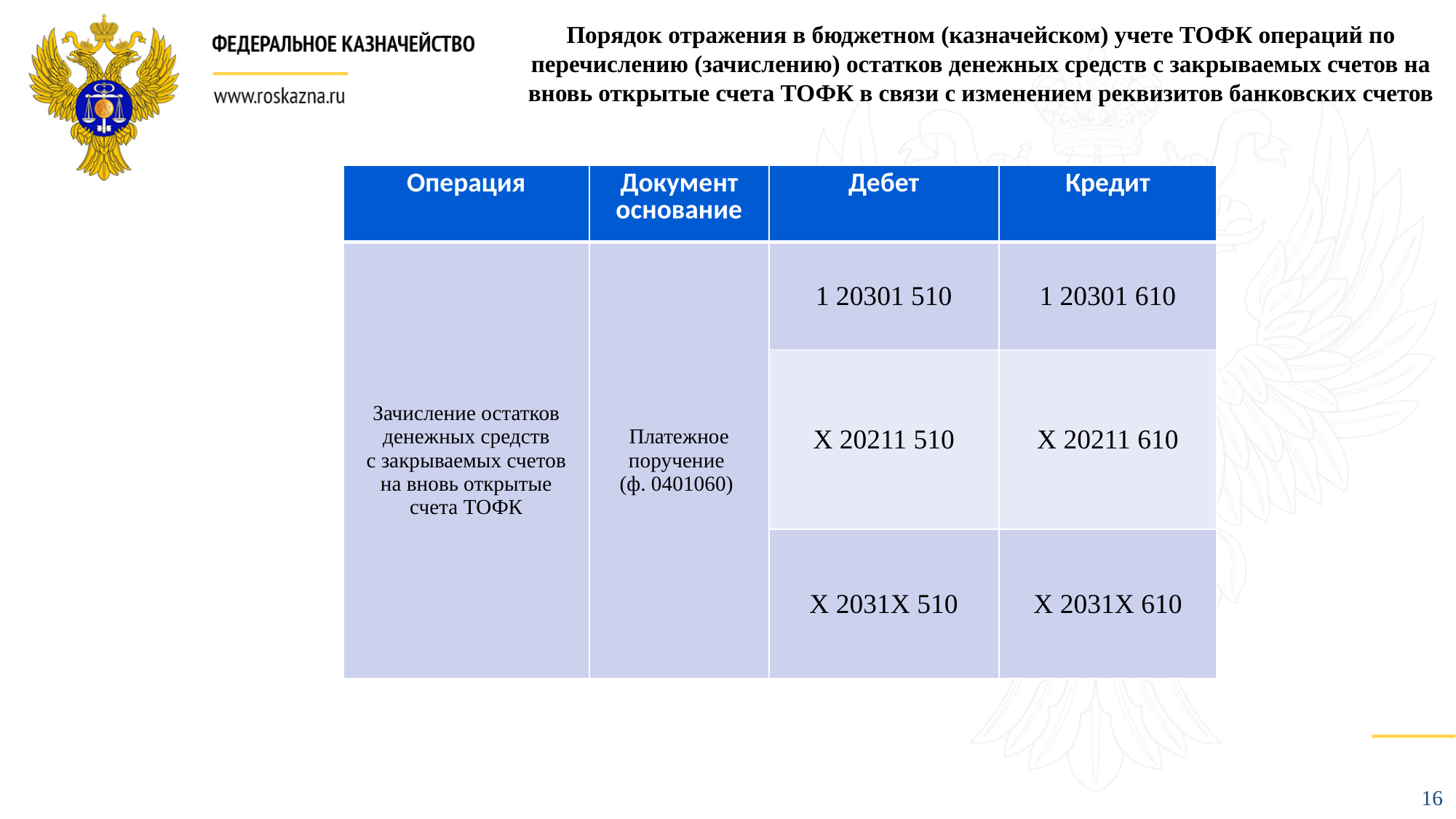

Порядок отражения в бюджетном (казначейском) учете ТОФК операций по перечислению (зачислению) остатков денежных средств с закрываемых счетов на вновь открытые счета ТОФК в связи с изменением реквизитов банковских счетов
| Операция | Документ основание | Дебет | Кредит |
| --- | --- | --- | --- |
| Зачисление остатков денежных средств с закрываемых счетов на вновь открытые счета ТОФК | Платежное поручение (ф. 0401060) | 1 20301 510 | 1 20301 610 |
|  |  | Х 20211 510 | Х 20211 610 |
|  |  | Х 2031Х 510 | Х 2031Х 610 |

16